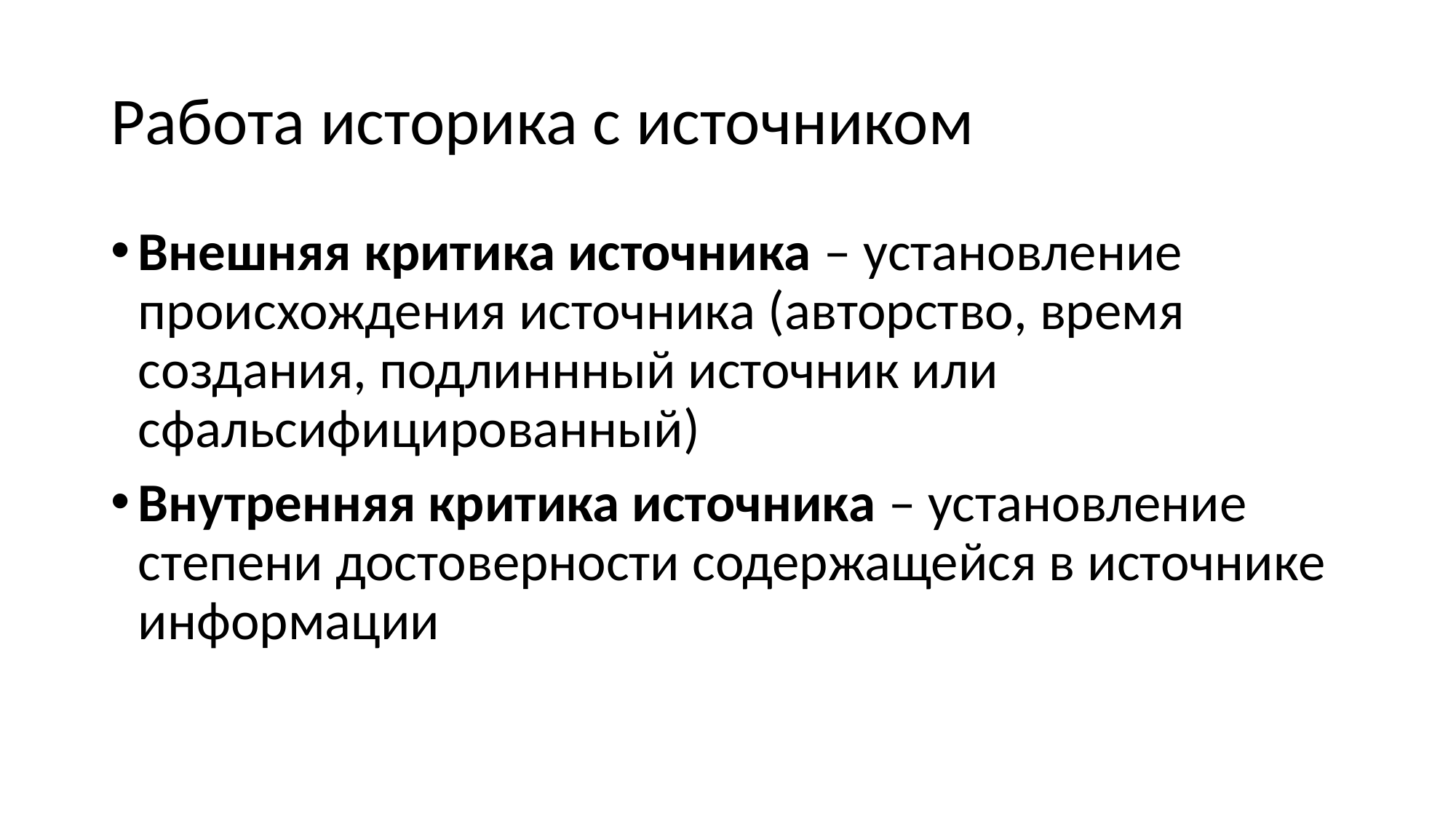

# Работа историка с источником
Внешняя критика источника – установление происхождения источника (авторство, время создания, подлиннный источник или сфальсифицированный)
Внутренняя критика источника – установление степени достоверности содержащейся в источнике информации